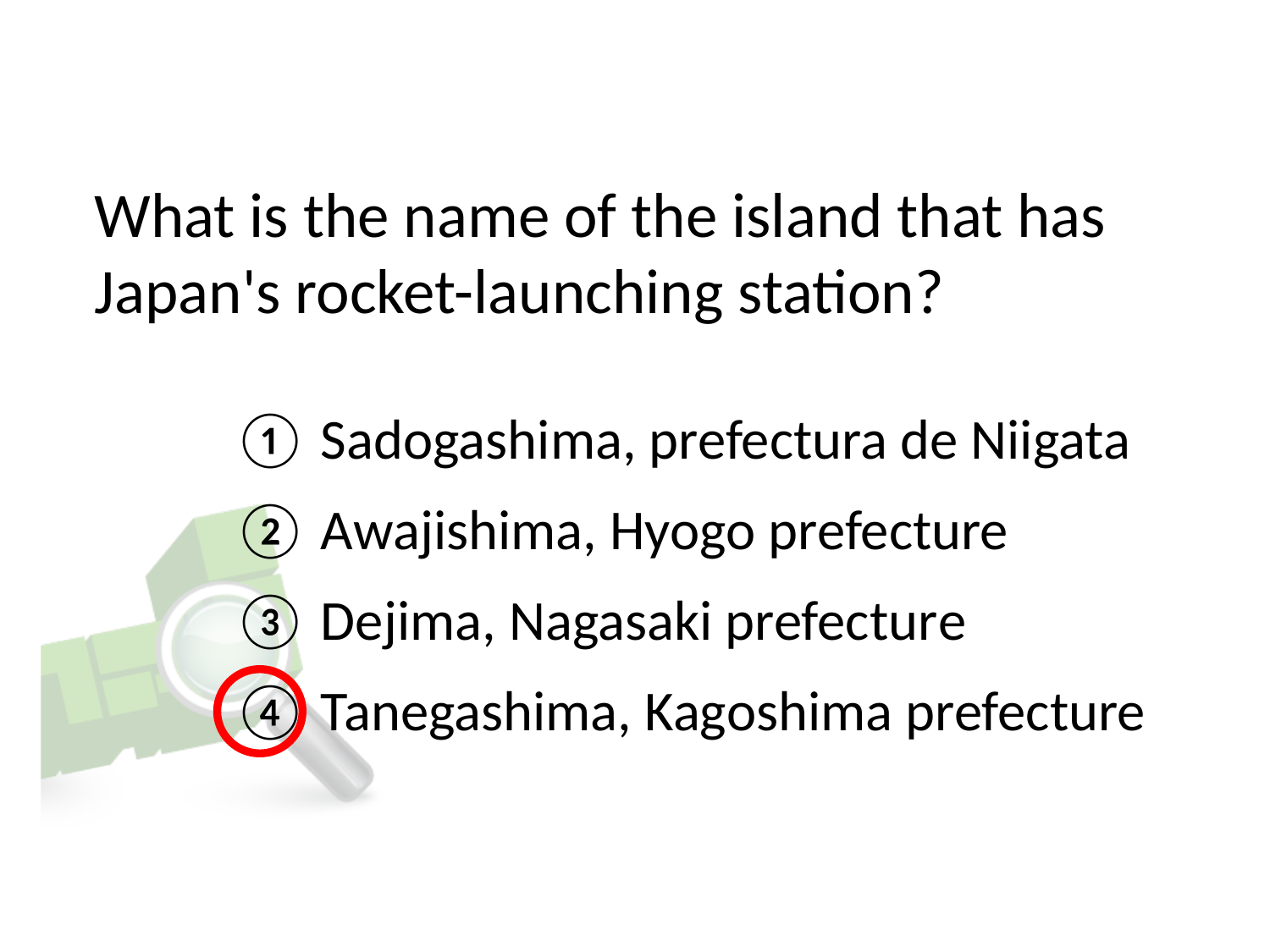

# What is the name of the island that has Japan's rocket-launching station?
① Sadogashima, prefectura de Niigata
② Awajishima, Hyogo prefecture
③ Dejima, Nagasaki prefecture
④ Tanegashima, Kagoshima prefecture